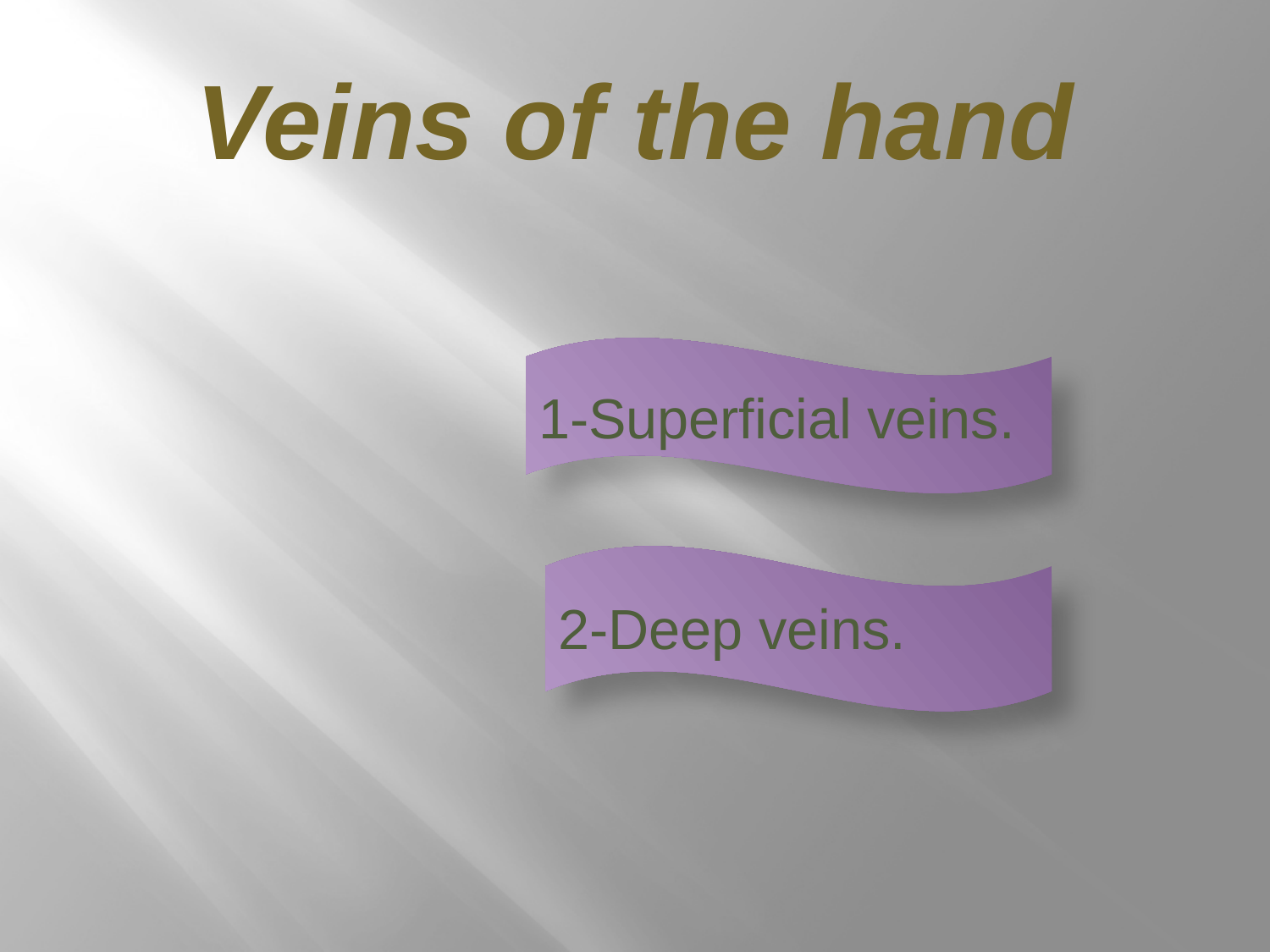

# Veins of the hand

1-Superficial veins.
2-Deep veins.